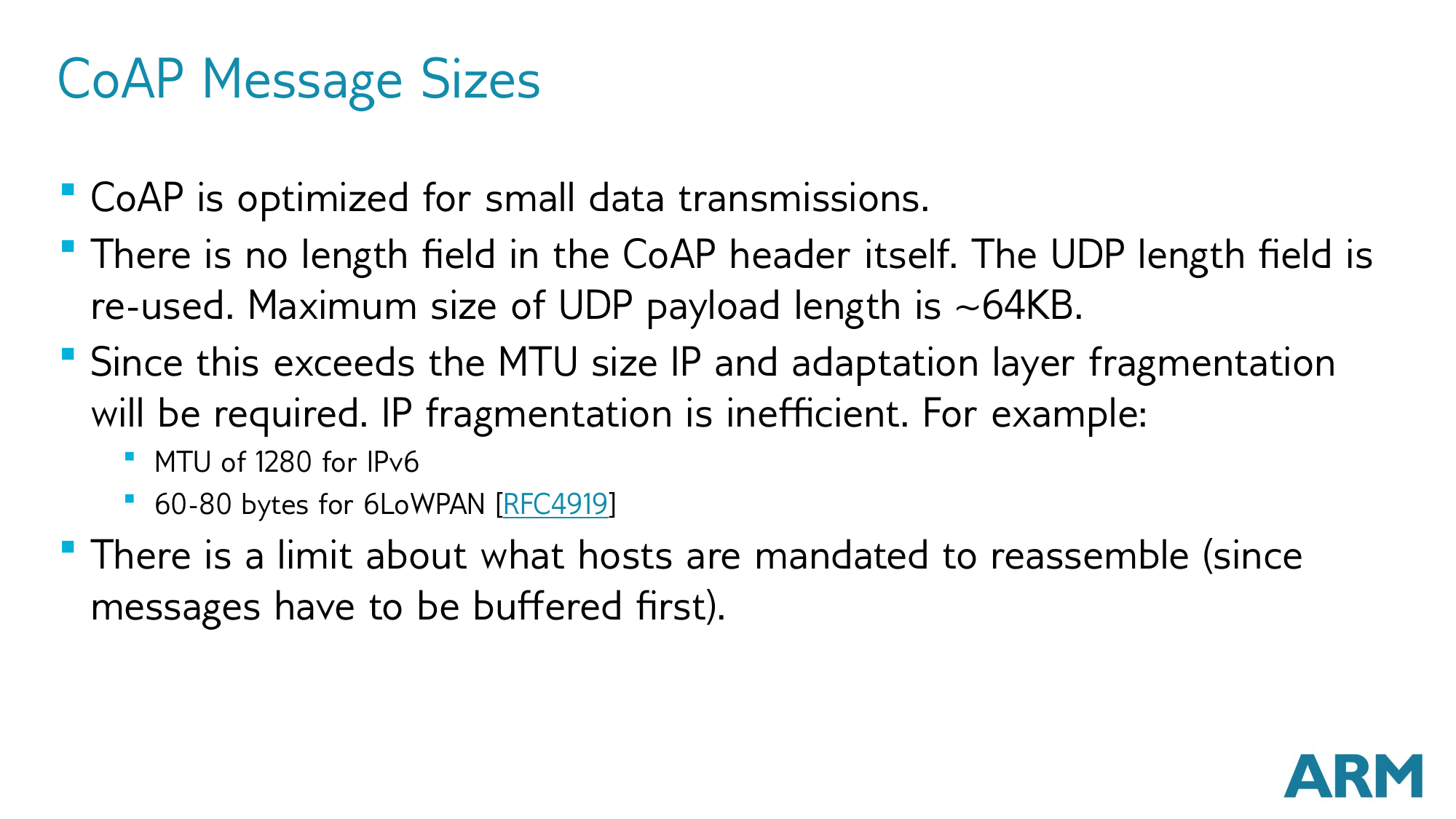

# CoAP Message Sizes
CoAP is optimized for small data transmissions.
There is no length field in the CoAP header itself. The UDP length field is re-used. Maximum size of UDP payload length is ~64KB.
Since this exceeds the MTU size IP and adaptation layer fragmentation will be required. IP fragmentation is inefficient. For example:
MTU of 1280 for IPv6
60-80 bytes for 6LoWPAN [RFC4919]
There is a limit about what hosts are mandated to reassemble (since messages have to be buffered first).